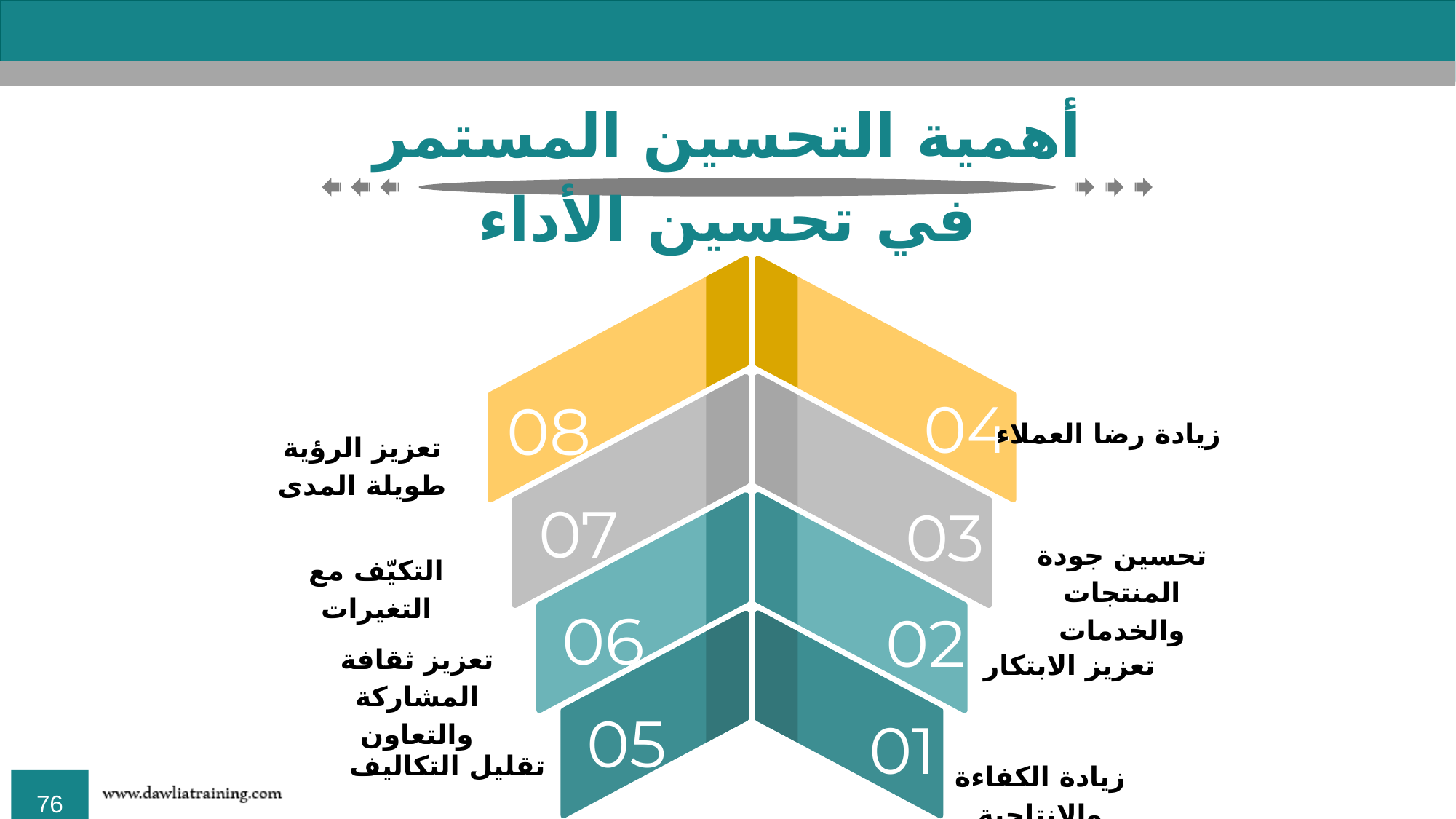

أهمية التحسين المستمر في تحسين الأداء

08
تعزيز الرؤية طويلة المدى

04
زيادة رضا العملاء

07
التكيّف مع التغيرات

03
تحسين جودة المنتجات والخدمات

06
تعزيز ثقافة المشاركة والتعاون

02
تعزيز الابتكار

05
تقليل التكاليف

01
زيادة الكفاءة والإنتاجية